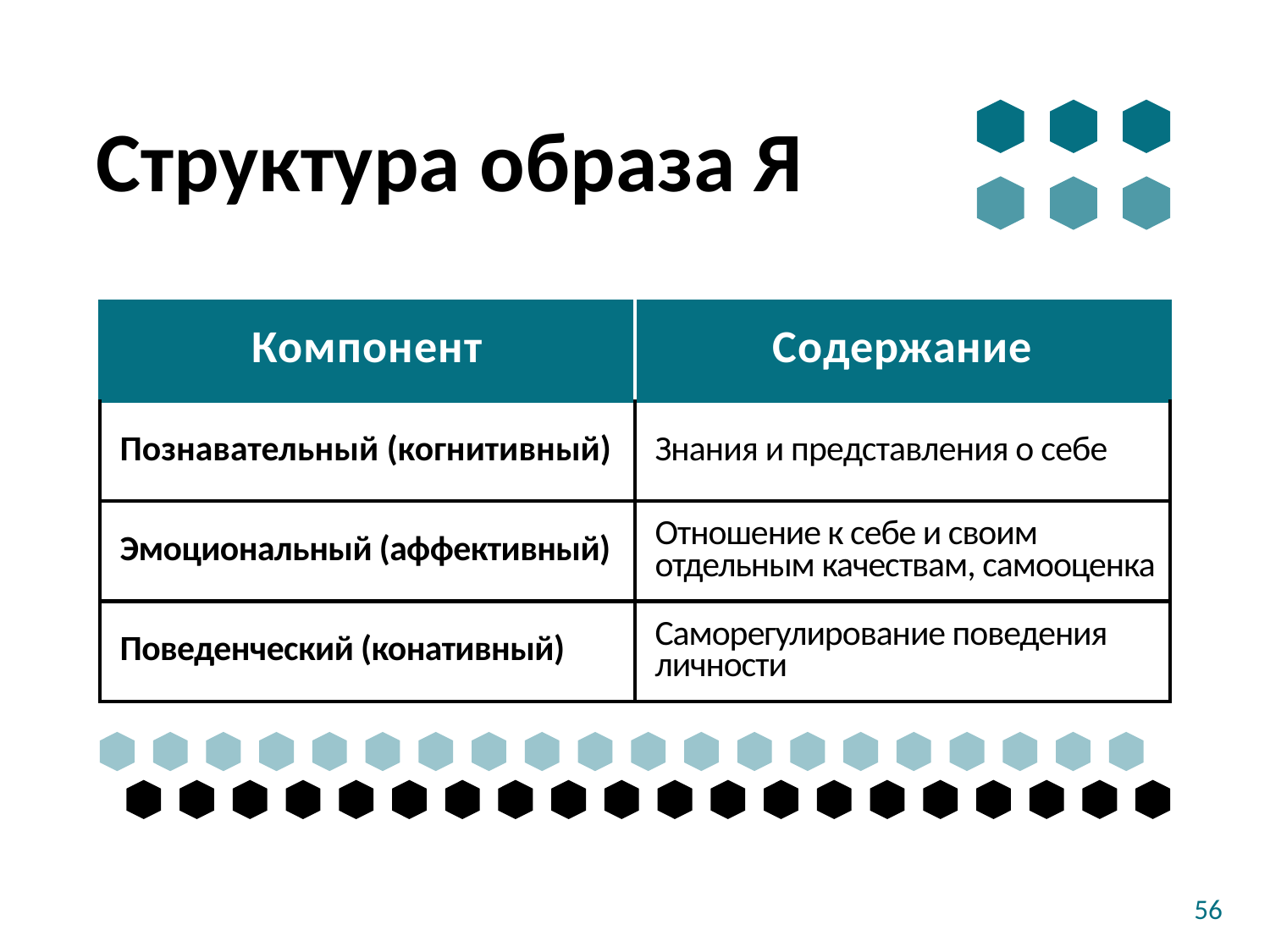

# Структура образа Я

| Компонент | Содержание |
| --- | --- |
| Познавательный (когнитивный) | Знания и представления о себе |
| Эмоциональный (аффективный) | Отношение к себе и своим отдельным качествам, самооценка |
| Поведенческий (конативный) | Саморегулирование поведения личности |

56